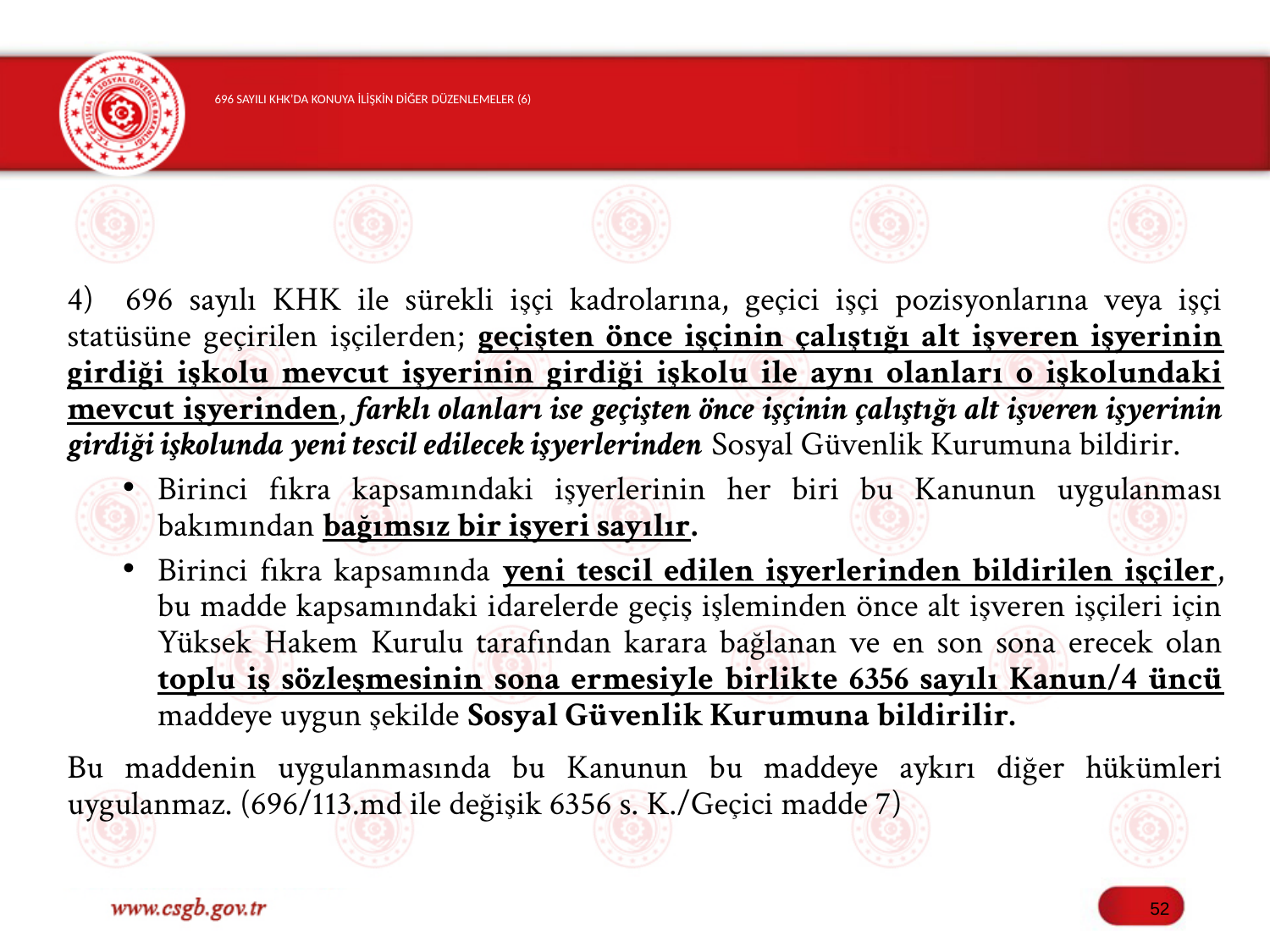

# 696 SAYILI KHK’DA KONUYA İLİŞKİN DİĞER DÜZENLEMELER (6)

4)  696 sayılı KHK ile sürekli işçi kadrolarına, geçici işçi pozisyonlarına veya işçi statüsüne geçirilen işçilerden; geçişten önce işçinin çalıştığı alt işveren işyerinin girdiği işkolu mevcut işyerinin girdiği işkolu ile aynı olanları o işkolundaki mevcut işyerinden, farklı olanları ise geçişten önce işçinin çalıştığı alt işveren işyerinin girdiği işkolunda yeni tescil edilecek işyerlerinden Sosyal Güvenlik Kurumuna bildirir.
Birinci fıkra kapsamındaki işyerlerinin her biri bu Kanunun uygulanması bakımından bağımsız bir işyeri sayılır.
Birinci fıkra kapsamında yeni tescil edilen işyerlerinden bildirilen işçiler, bu madde kapsamındaki idarelerde geçiş işleminden önce alt işveren işçileri için Yüksek Hakem Kurulu tarafından karara bağlanan ve en son sona erecek olan toplu iş sözleşmesinin sona ermesiyle birlikte 6356 sayılı Kanun/4 üncü maddeye uygun şekilde Sosyal Güvenlik Kurumuna bildirilir.
Bu maddenin uygulanmasında bu Kanunun bu maddeye aykırı diğer hükümleri uygulanmaz. (696/113.md ile değişik 6356 s. K./Geçici madde 7)

52